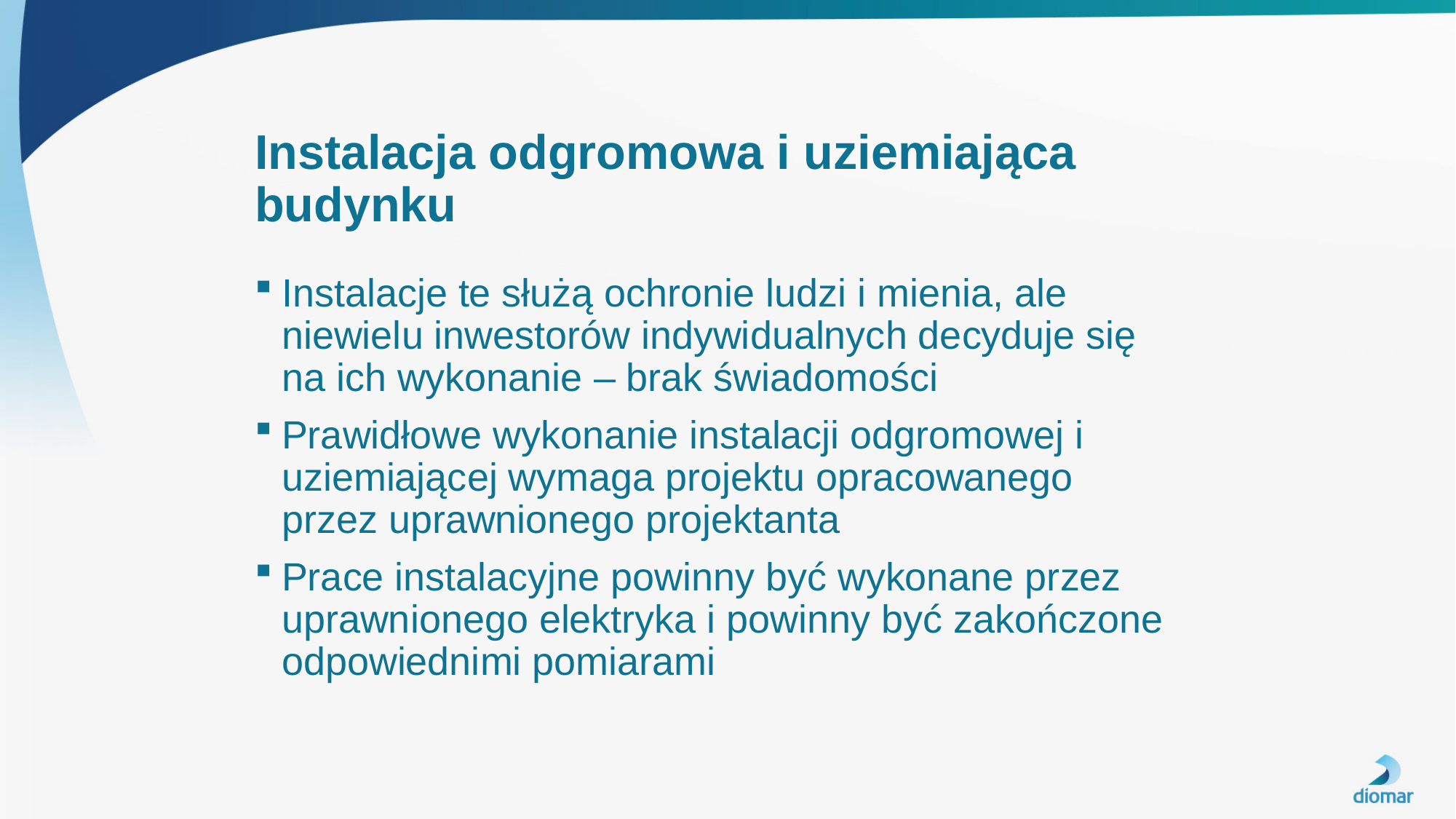

# Instalacja odgromowa i uziemiająca budynku
Instalacje te służą ochronie ludzi i mienia, ale niewielu inwestorów indywidualnych decyduje się na ich wykonanie – brak świadomości
Prawidłowe wykonanie instalacji odgromowej i uziemiającej wymaga projektu opracowanego przez uprawnionego projektanta
Prace instalacyjne powinny być wykonane przez uprawnionego elektryka i powinny być zakończone odpowiednimi pomiarami